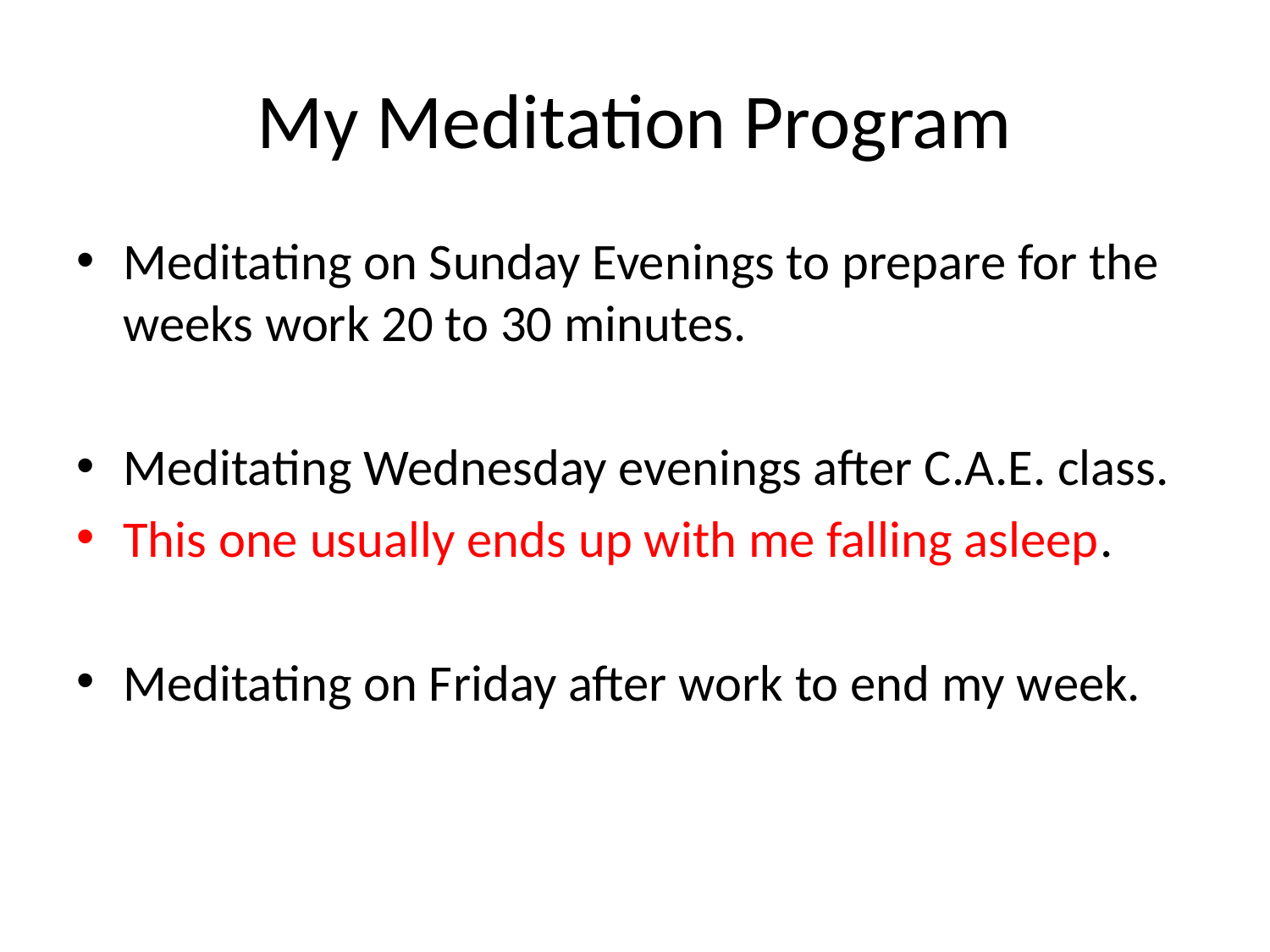

# My Meditation Program
Meditating on Sunday Evenings to prepare for the weeks work 20 to 30 minutes.

Meditating Wednesday evenings after C.A.E. class.
This one usually ends up with me falling asleep.

Meditating on Friday after work to end my week.